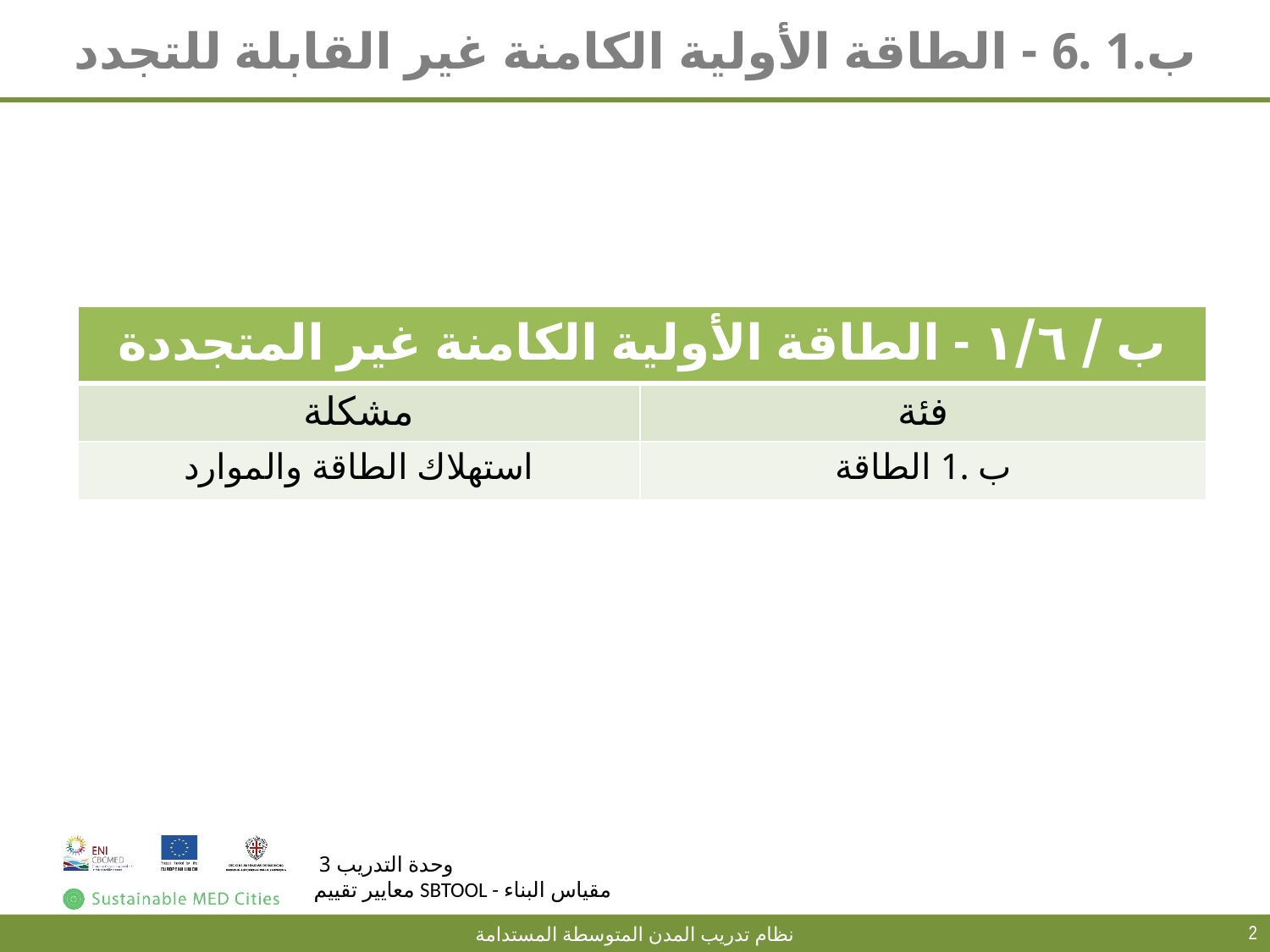

# ب.1 .6 - الطاقة الأولية الكامنة غير القابلة للتجدد

| ب / ١/٦ - الطاقة الأولية الكامنة غير المتجددة |  |
| --- | --- |
| مشكلة | فئة |
| استهلاك الطاقة والموارد | ب .1 الطاقة |

2